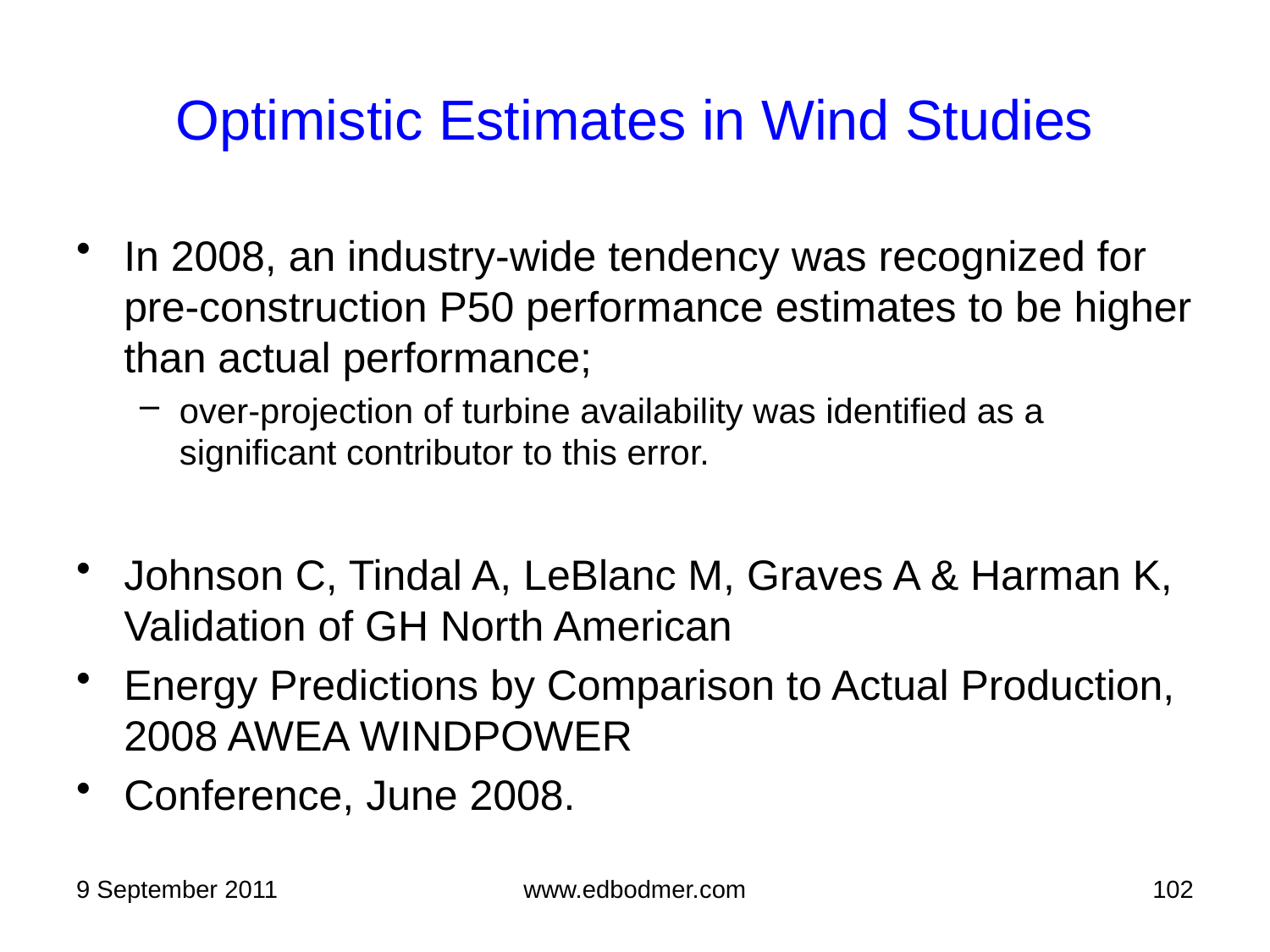

# Optimistic Estimates in Wind Studies
In 2008, an industry-wide tendency was recognized for pre-construction P50 performance estimates to be higher than actual performance;
over-projection of turbine availability was identified as a significant contributor to this error.

Johnson C, Tindal A, LeBlanc M, Graves A & Harman K, Validation of GH North American
Energy Predictions by Comparison to Actual Production, 2008 AWEA WINDPOWER
Conference, June 2008.
9 September 2011
www.edbodmer.com
102